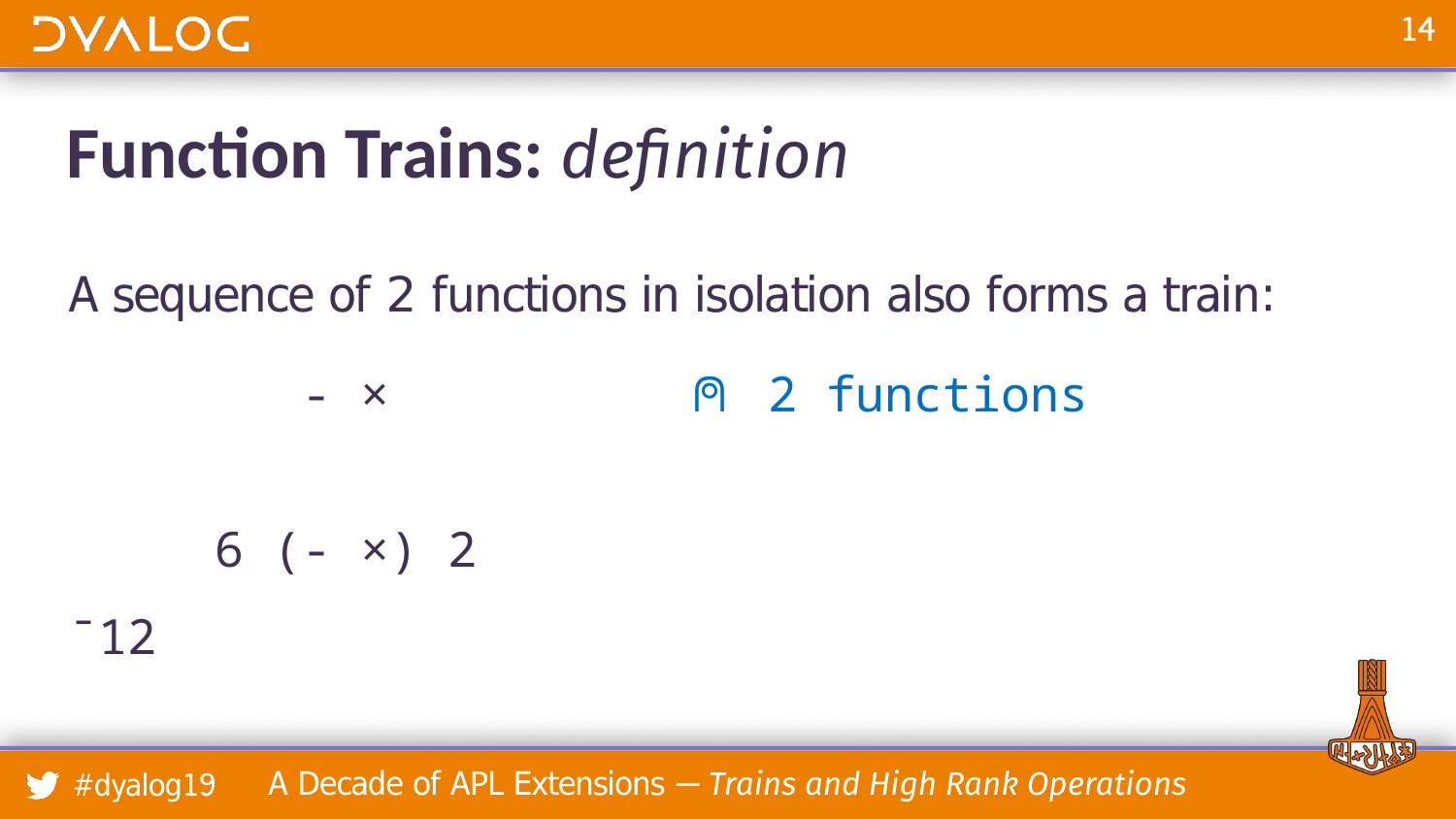

# Function Trains: definition
A sequence of 2 functions in isolation also forms a train:
        - ×          ⍝ 2 functions

     6 (- ×) 2
¯12